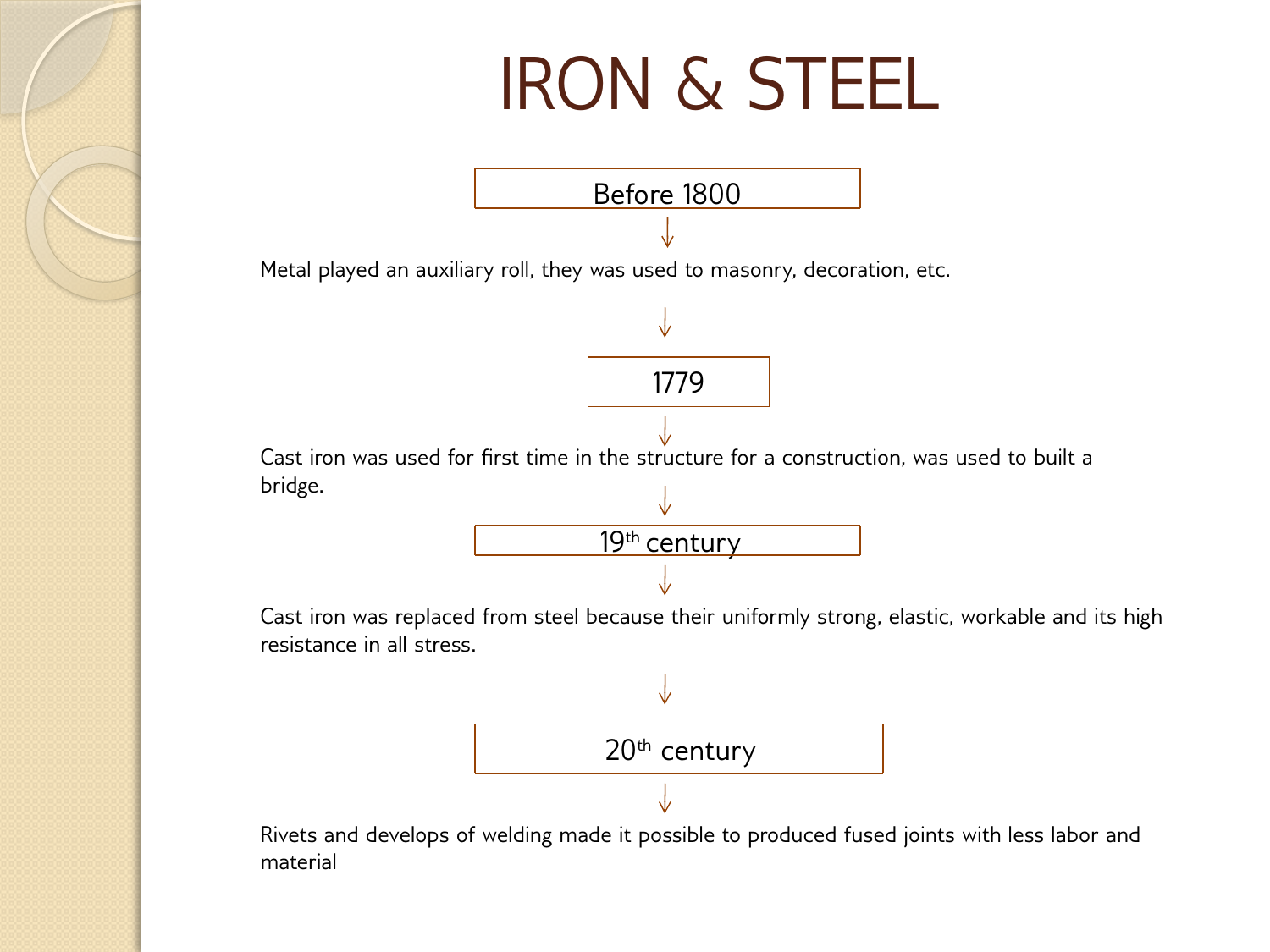

# IRON & STEEL
Before 1800
Metal played an auxiliary roll, they was used to masonry, decoration, etc.
1779
Cast iron was used for first time in the structure for a construction, was used to built a bridge.
         19th century
Cast iron was replaced from steel because their uniformly strong, elastic, workable and its high resistance in all stress.
             20th century
Rivets and develops of welding made it possible to produced fused joints with less labor and material